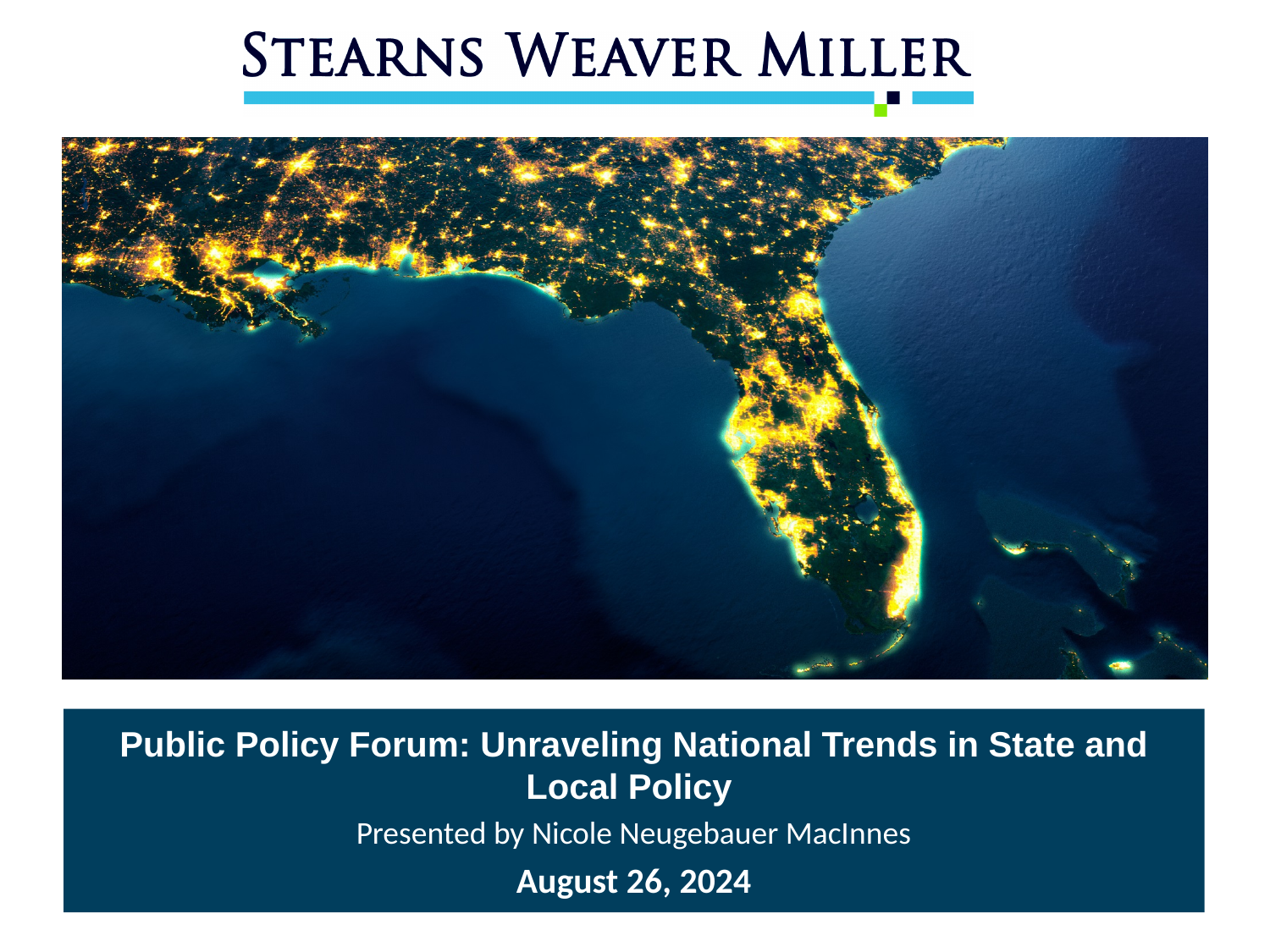

Public Policy Forum: Unraveling National Trends in State and Local Policy
Presented by Nicole Neugebauer MacInnes
August 26, 2024